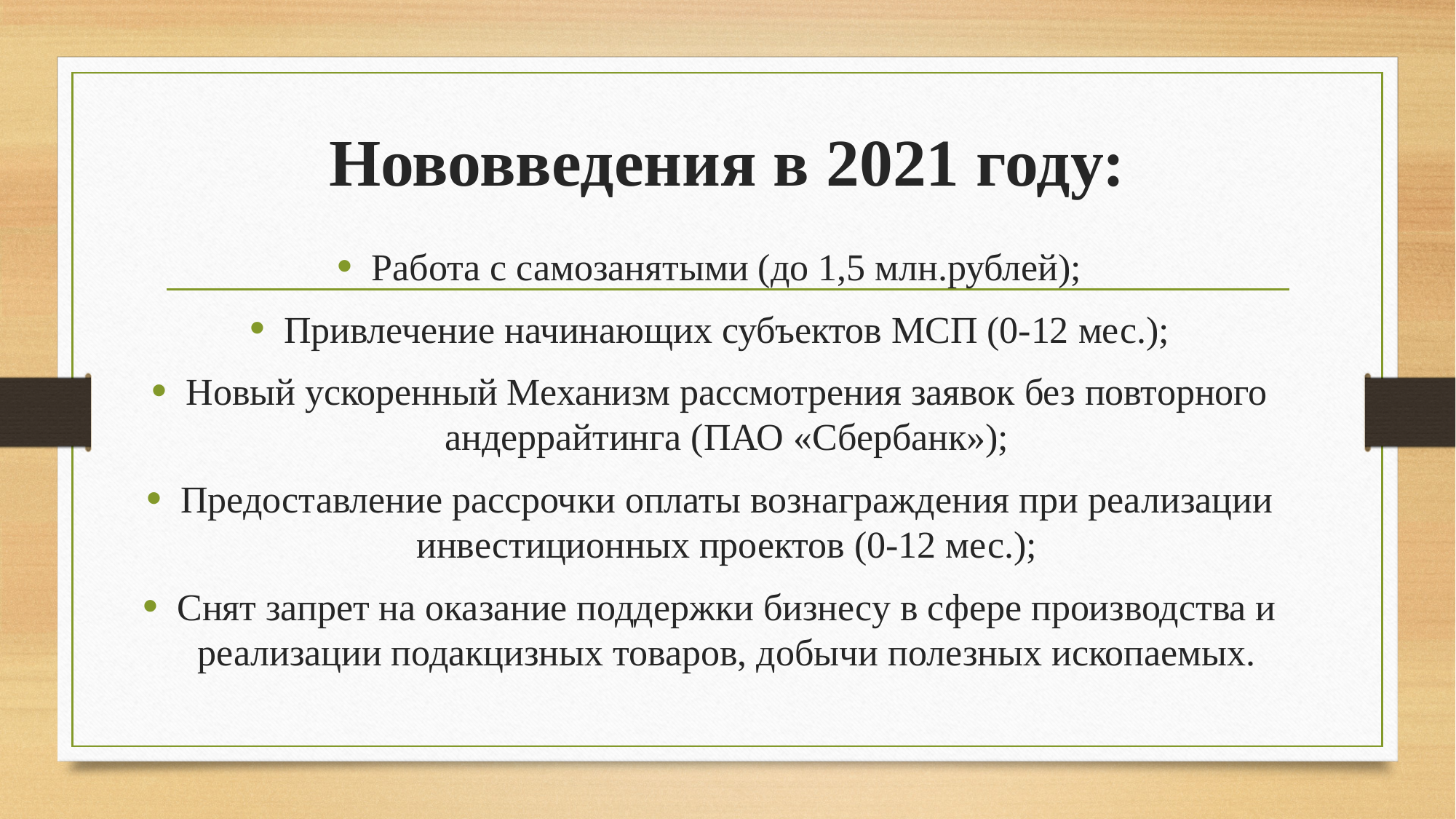

# Нововведения в 2021 году:
Работа с самозанятыми (до 1,5 млн.рублей);
Привлечение начинающих субъектов МСП (0-12 мес.);
Новый ускоренный Механизм рассмотрения заявок без повторного андеррайтинга (ПАО «Сбербанк»);
Предоставление рассрочки оплаты вознаграждения при реализации инвестиционных проектов (0-12 мес.);
Снят запрет на оказание поддержки бизнесу в сфере производства и реализации подакцизных товаров, добычи полезных ископаемых.